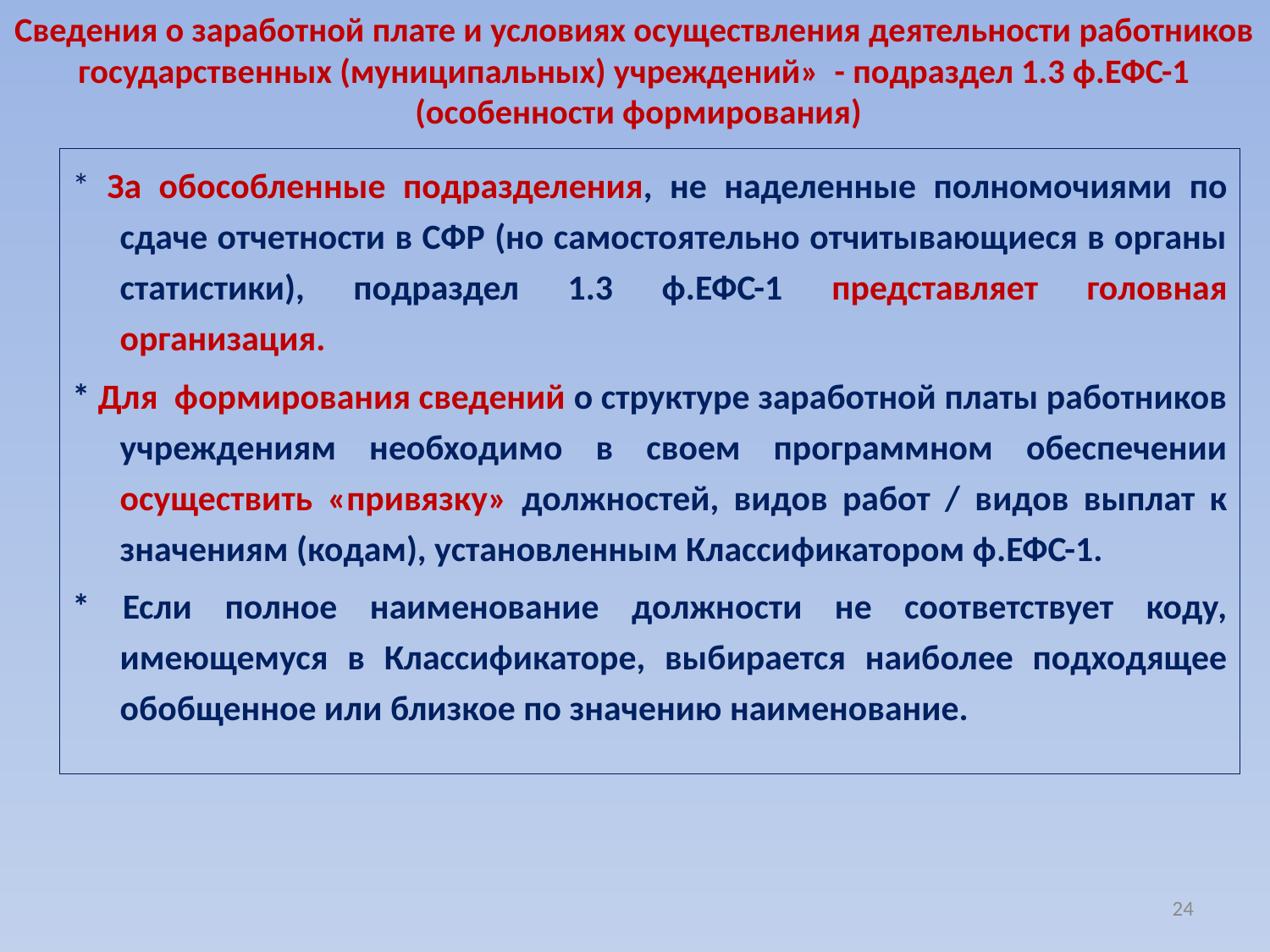

# Сведения о заработной плате и условиях осуществления деятельности работников государственных (муниципальных) учреждений»  - подраздел 1.3 ф.ЕФС-1 (особенности формирования)
* За обособленные подразделения, не наделенные полномочиями по сдаче отчетности в СФР (но самостоятельно отчитывающиеся в органы статистики), подраздел 1.3 ф.ЕФС-1 представляет головная организация.
* Для  формирования сведений о структуре заработной платы работников учреждениям необходимо в своем программном обеспечении осуществить «привязку» должностей, видов работ / видов выплат к значениям (кодам), установленным Классификатором ф.ЕФС-1.
* Если полное наименование должности не соответствует коду, имеющемуся в Классификаторе, выбирается наиболее подходящее обобщенное или близкое по значению наименование.

24